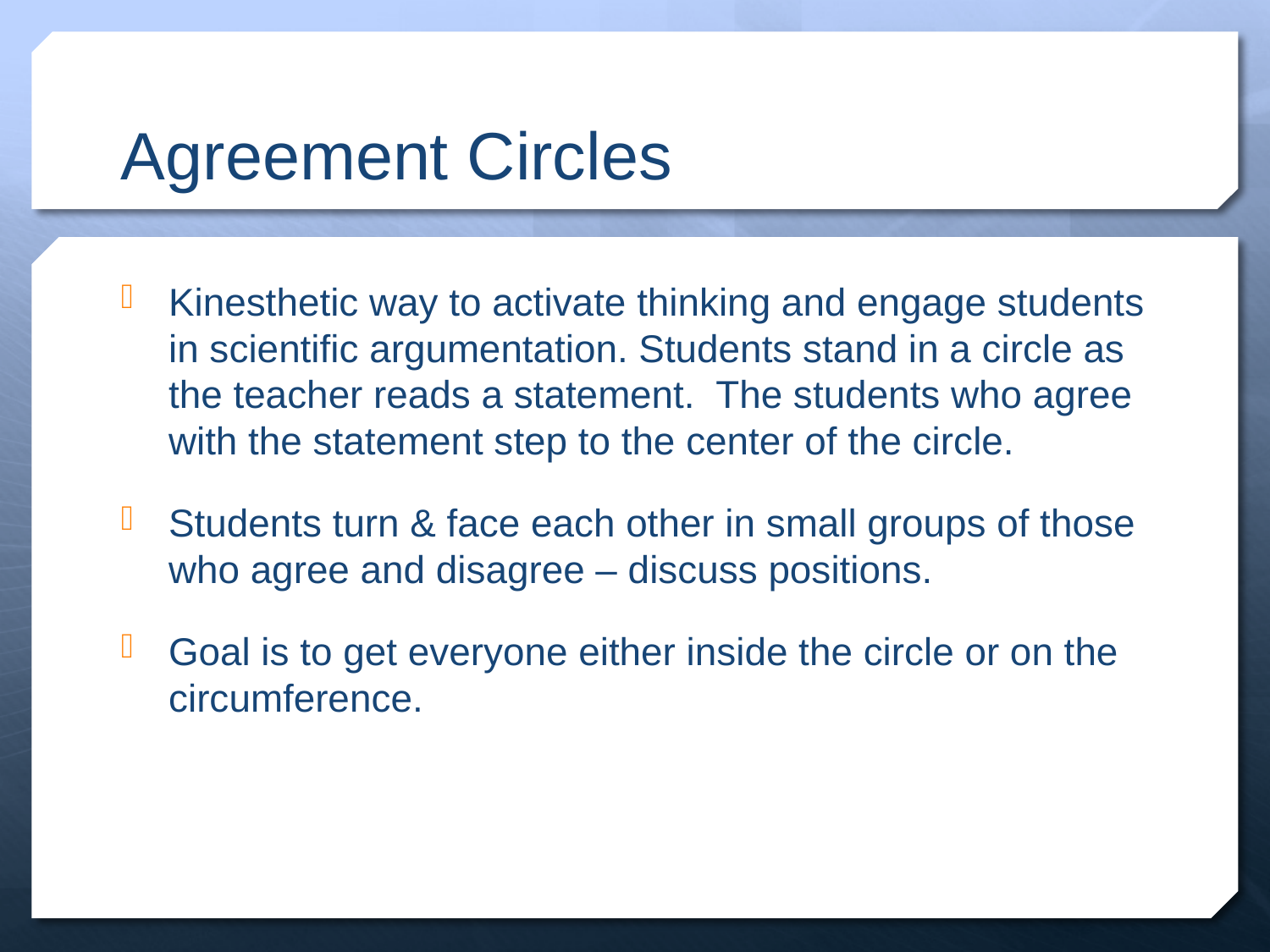

# Agreement Circles
Kinesthetic way to activate thinking and engage students in scientific argumentation. Students stand in a circle as the teacher reads a statement.  The students who agree with the statement step to the center of the circle.
Students turn & face each other in small groups of those who agree and disagree – discuss positions.
Goal is to get everyone either inside the circle or on the circumference.